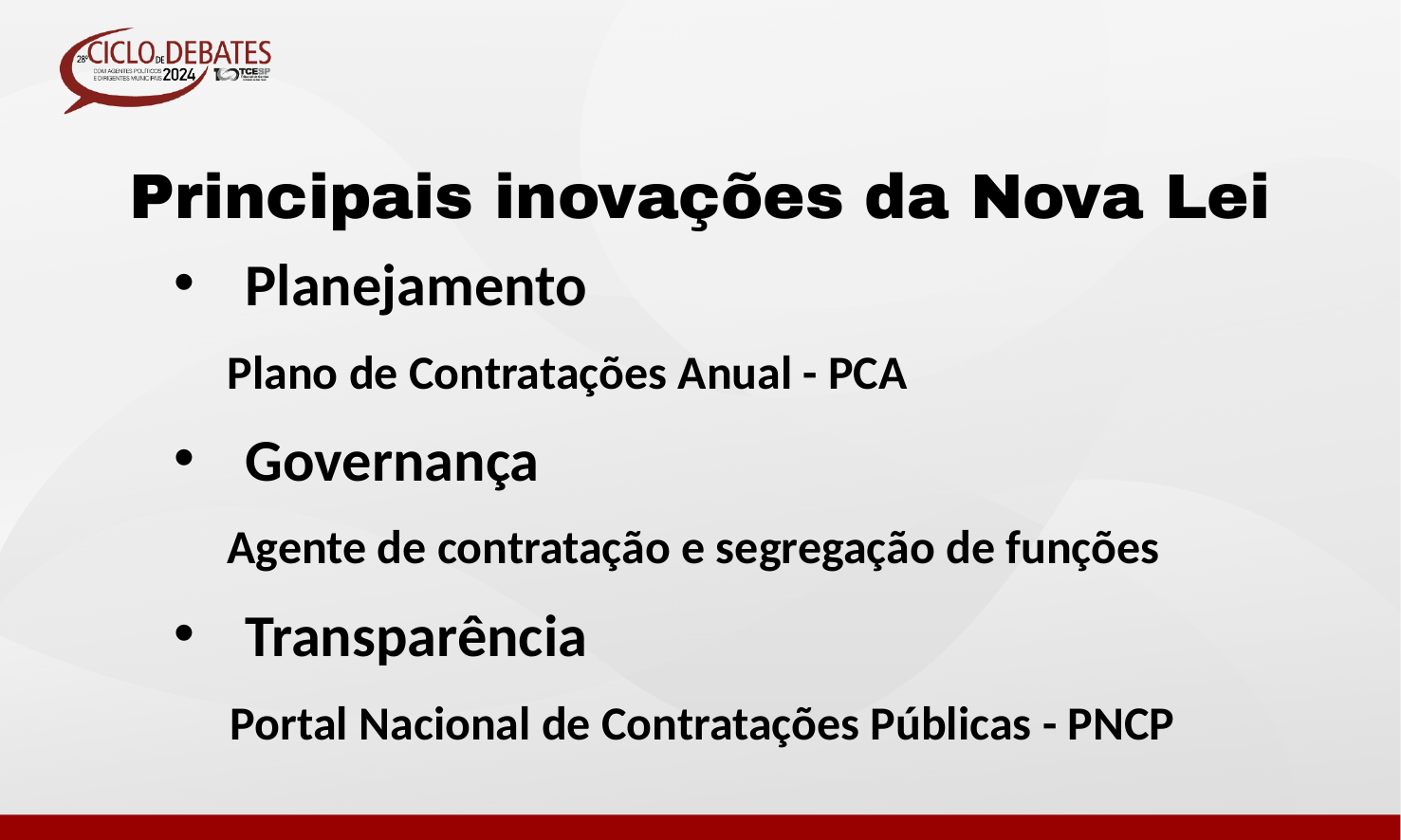

Principais inovações da Nova Lei
Planejamento
Plano de Contratações Anual - PCA
Governança
Agente de contratação e segregação de funções
Transparência
Portal Nacional de Contratações Públicas - PNCP